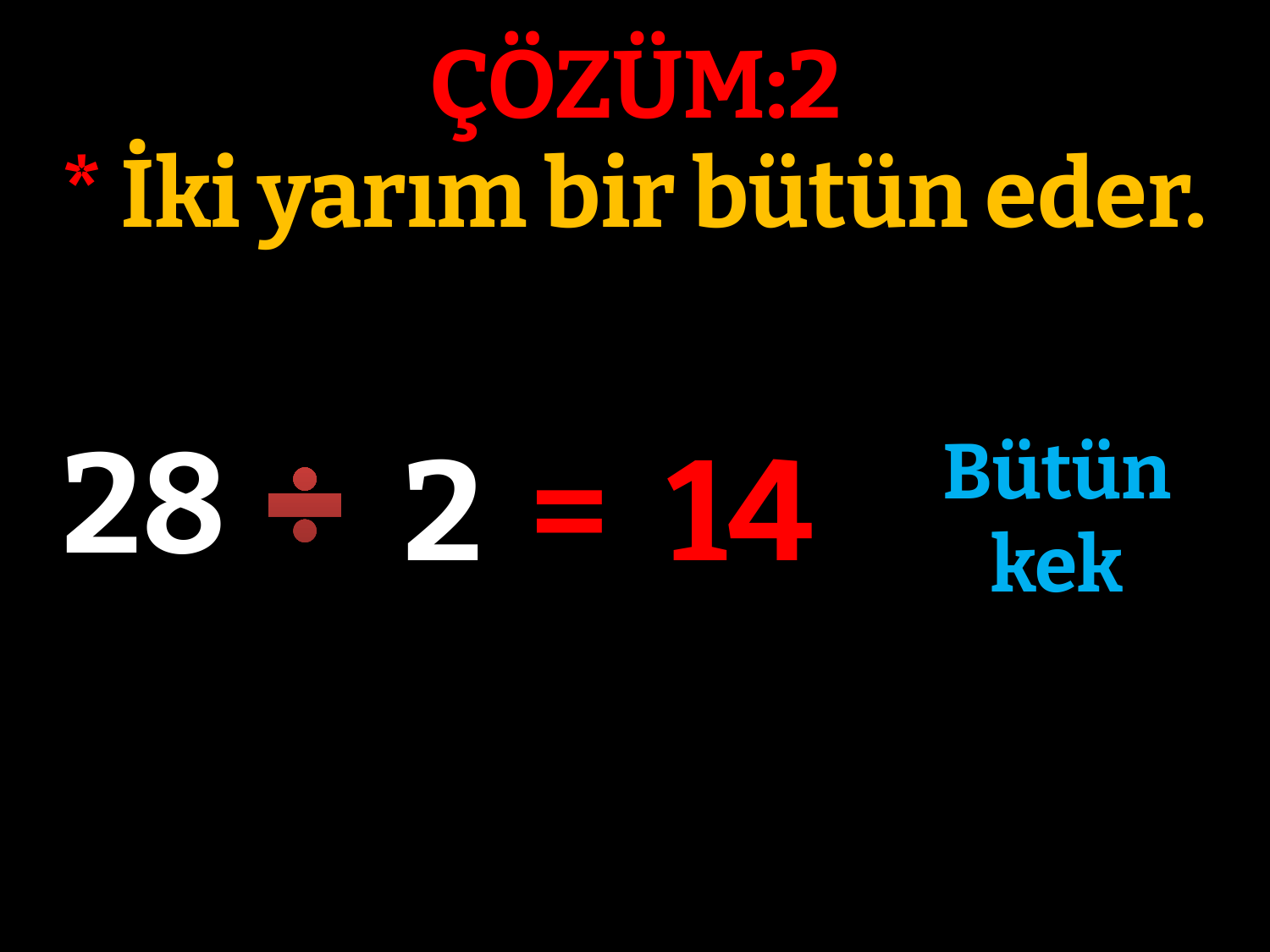

ÇÖZÜM:2
* İki yarım bir bütün eder.
28
14
2
=
Bütün kek